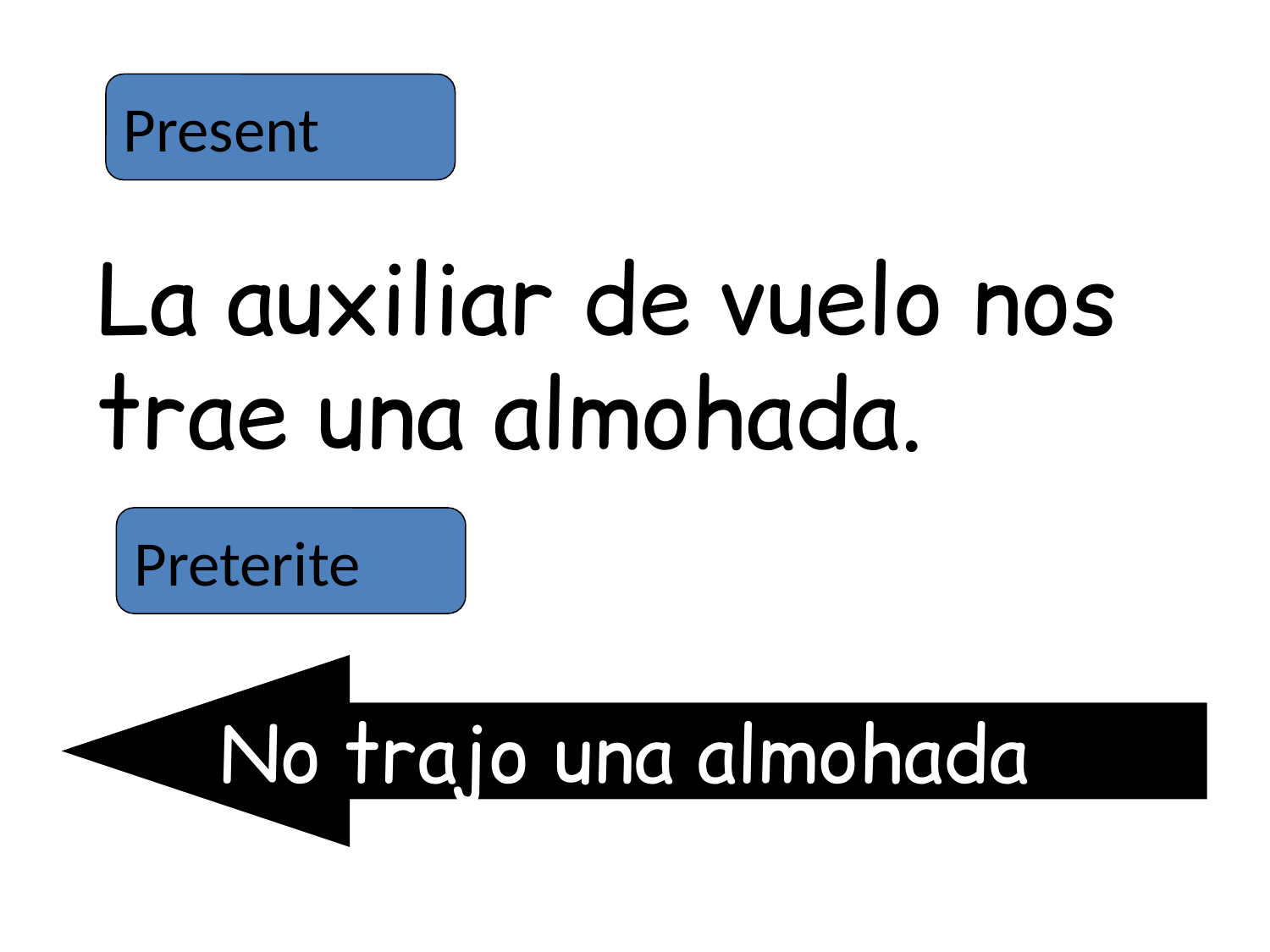

Present
La auxiliar de vuelo nos trae una almohada.
Preterite
No trajo una almohada